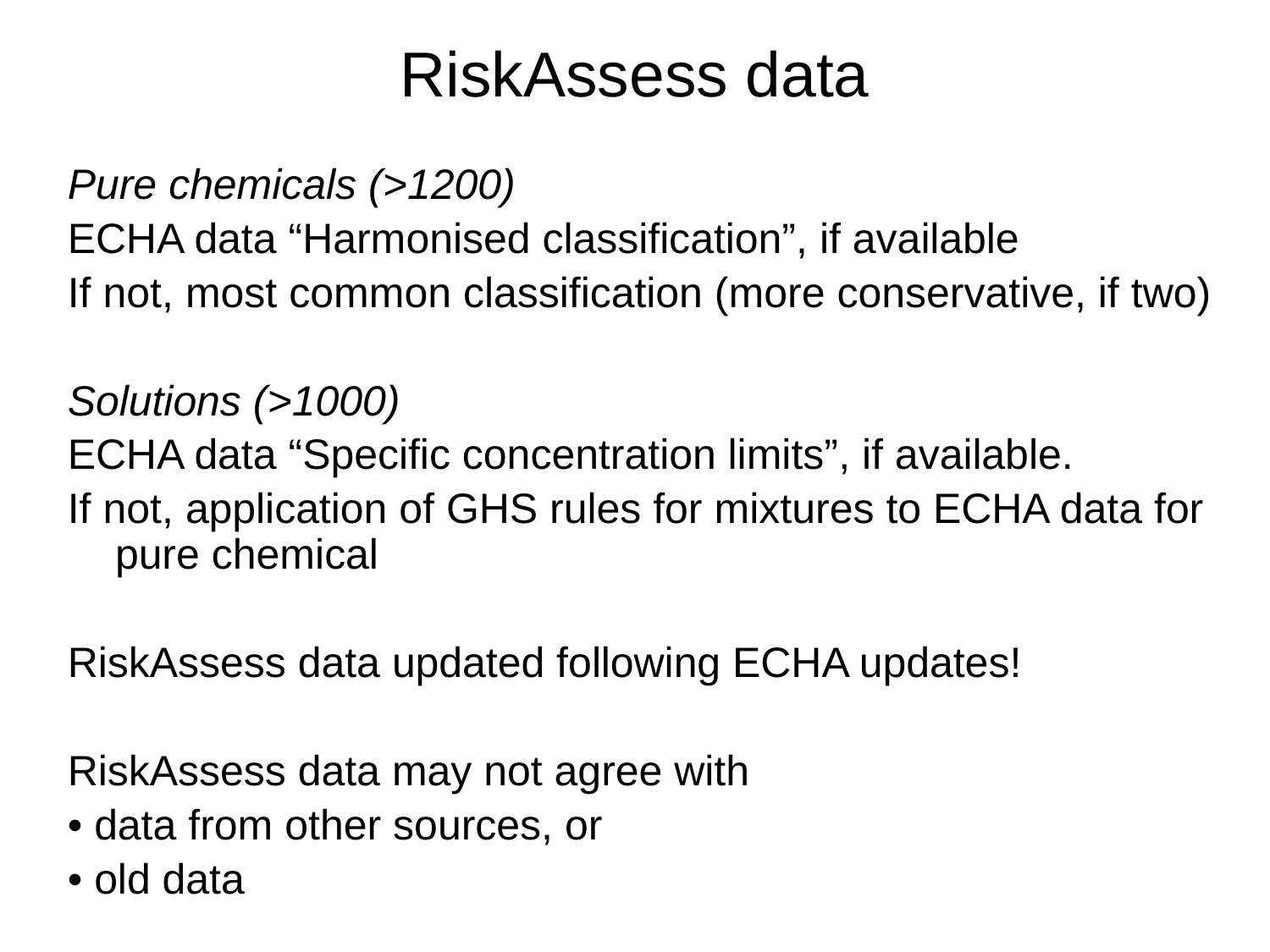

# RiskAssess data
Pure chemicals (>1200)
ECHA data “Harmonised classification”, if available
If not, most common classification (more conservative, if two)

Solutions (>1000)
ECHA data “Specific concentration limits”, if available.
If not, application of GHS rules for mixtures to ECHA data for pure chemical

RiskAssess data updated following ECHA updates!

RiskAssess data may not agree with
• data from other sources, or
• old data